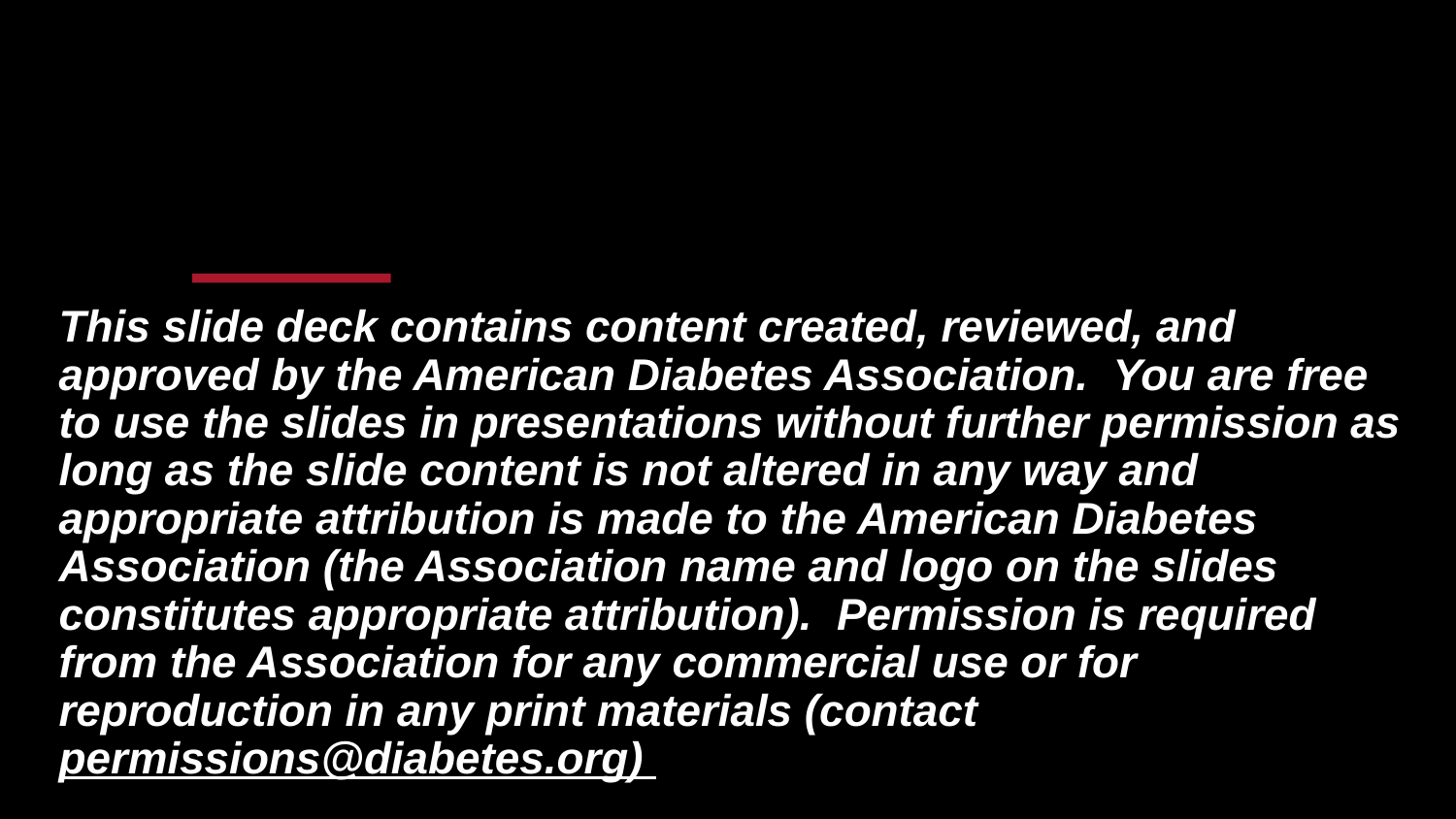

# This slide deck contains content created, reviewed, and approved by the American Diabetes Association.  You are free to use the slides in presentations without further permission as long as the slide content is not altered in any way and appropriate attribution is made to the American Diabetes Association (the Association name and logo on the slides constitutes appropriate attribution).  Permission is required from the Association for any commercial use or for reproduction in any print materials (contact permissions@diabetes.org)